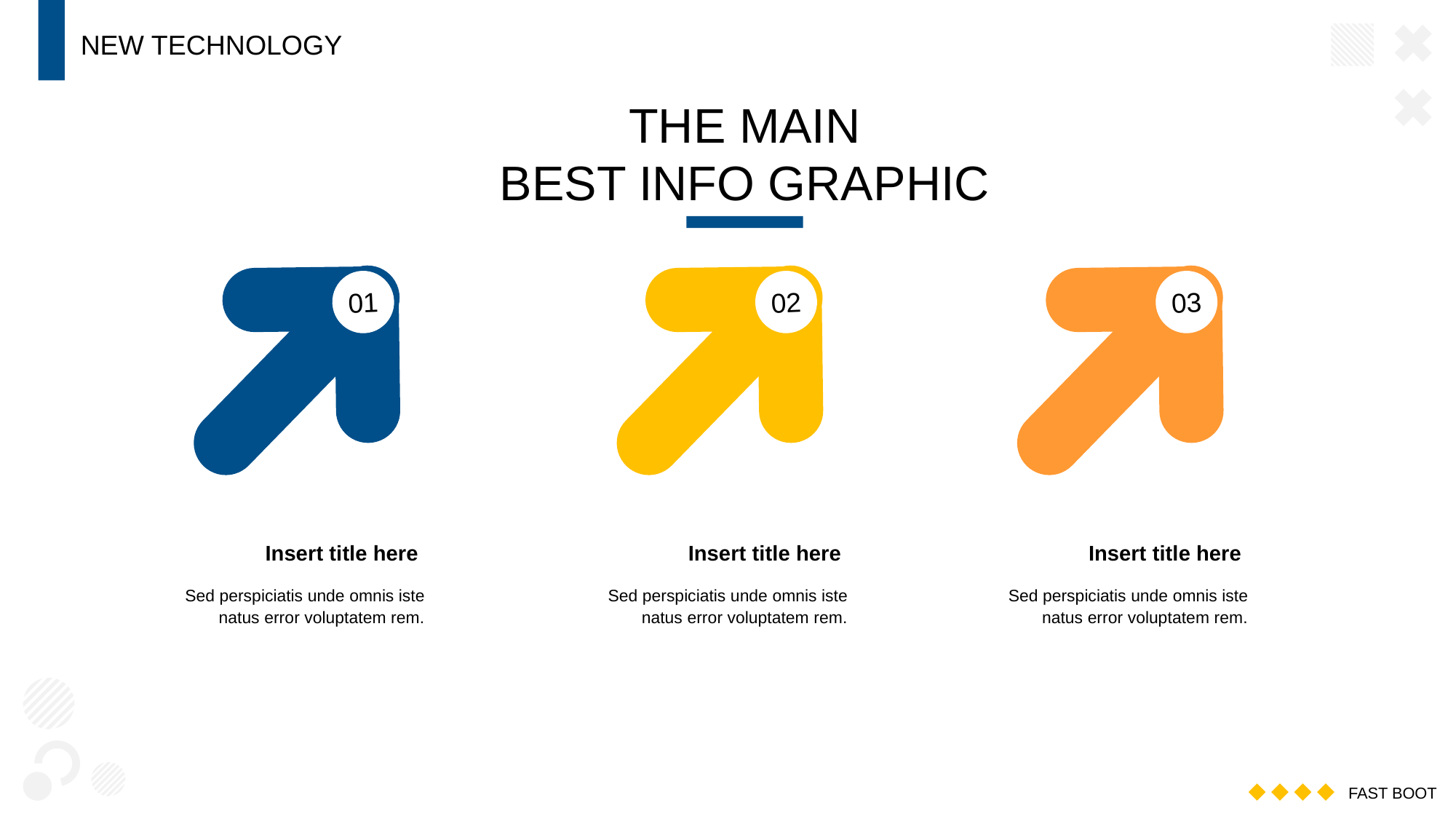

NEW TECHNOLOGY

THE MAIN
BEST INFO GRAPHIC

01

02

03

Insert title here
Insert title here
Insert title here
Sed perspiciatis unde omnis iste natus error voluptatem rem.
Sed perspiciatis unde omnis iste natus error voluptatem rem.
Sed perspiciatis unde omnis iste natus error voluptatem rem.

FAST BOOT